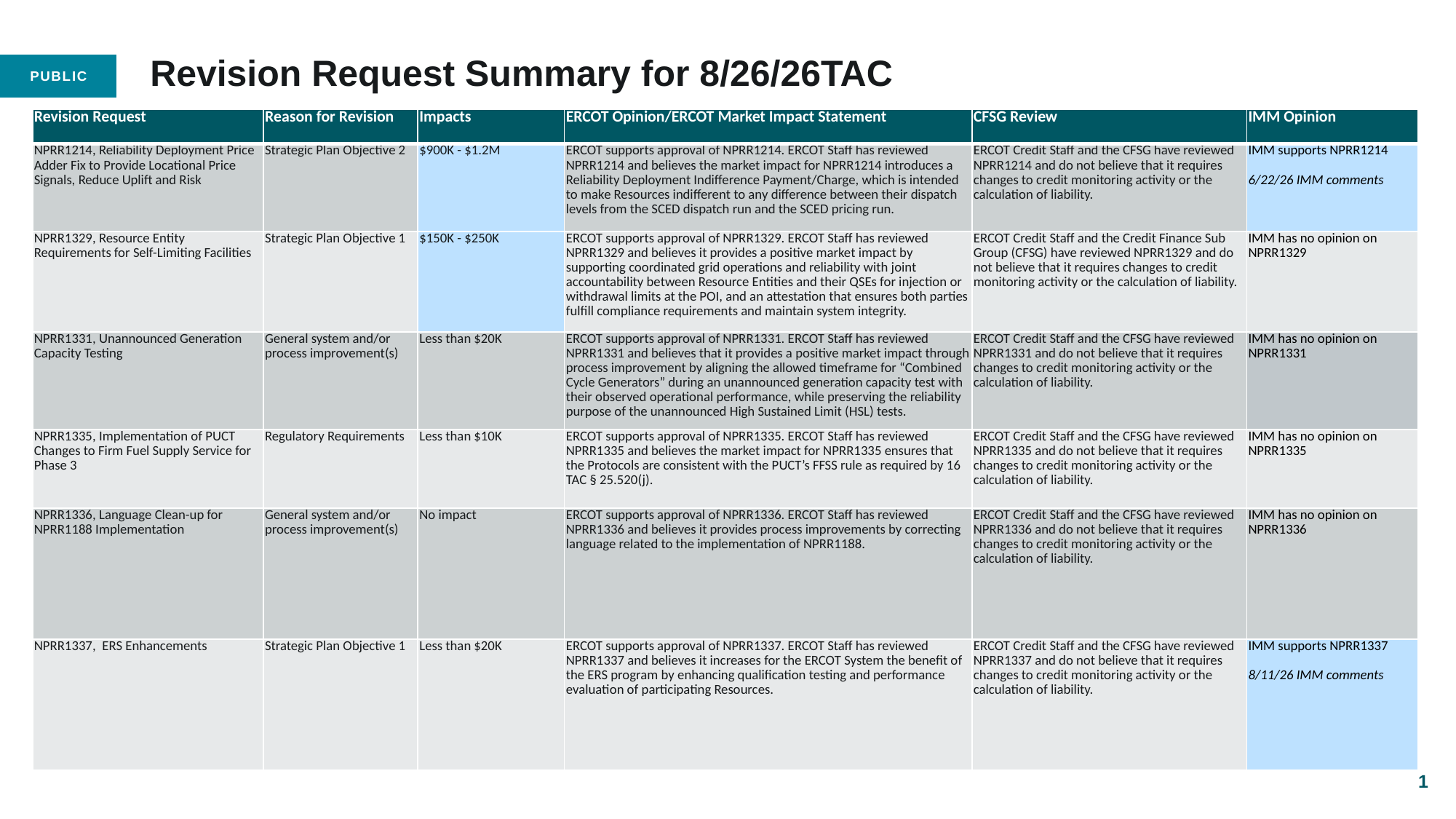

# Revision Request Summary for 8/26/26TAC
| Revision Request | Reason for Revision | Impacts | ERCOT Opinion/ERCOT Market Impact Statement | CFSG Review | IMM Opinion |
| --- | --- | --- | --- | --- | --- |
| NPRR1214, Reliability Deployment Price Adder Fix to Provide Locational Price Signals, Reduce Uplift and Risk | Strategic Plan Objective 2 | $900K - $1.2M | ERCOT supports approval of NPRR1214. ERCOT Staff has reviewed NPRR1214 and believes the market impact for NPRR1214 introduces a Reliability Deployment Indifference Payment/Charge, which is intended to make Resources indifferent to any difference between their dispatch levels from the SCED dispatch run and the SCED pricing run. | ERCOT Credit Staff and the CFSG have reviewed NPRR1214 and do not believe that it requires changes to credit monitoring activity or the calculation of liability. | IMM supports NPRR1214 6/22/26 IMM comments |
| NPRR1329, Resource Entity Requirements for Self-Limiting Facilities | Strategic Plan Objective 1 | $150K - $250K | ERCOT supports approval of NPRR1329. ERCOT Staff has reviewed NPRR1329 and believes it provides a positive market impact by supporting coordinated grid operations and reliability with joint accountability between Resource Entities and their QSEs for injection or withdrawal limits at the POI, and an attestation that ensures both parties fulfill compliance requirements and maintain system integrity. | ERCOT Credit Staff and the Credit Finance Sub Group (CFSG) have reviewed NPRR1329 and do not believe that it requires changes to credit monitoring activity or the calculation of liability. | IMM has no opinion on NPRR1329 |
| NPRR1331, Unannounced Generation Capacity Testing | General system and/or process improvement(s) | Less than $20K | ERCOT supports approval of NPRR1331. ERCOT Staff has reviewed NPRR1331 and believes that it provides a positive market impact through process improvement by aligning the allowed timeframe for “Combined Cycle Generators” during an unannounced generation capacity test with their observed operational performance, while preserving the reliability purpose of the unannounced High Sustained Limit (HSL) tests. | ERCOT Credit Staff and the CFSG have reviewed NPRR1331 and do not believe that it requires changes to credit monitoring activity or the calculation of liability. | IMM has no opinion on NPRR1331 |
| NPRR1335, Implementation of PUCT Changes to Firm Fuel Supply Service for Phase 3 | Regulatory Requirements | Less than $10K | ERCOT supports approval of NPRR1335. ERCOT Staff has reviewed NPRR1335 and believes the market impact for NPRR1335 ensures that the Protocols are consistent with the PUCT’s FFSS rule as required by 16 TAC § 25.520(j). | ERCOT Credit Staff and the CFSG have reviewed NPRR1335 and do not believe that it requires changes to credit monitoring activity or the calculation of liability. | IMM has no opinion on NPRR1335 |
| NPRR1336, Language Clean-up for NPRR1188 Implementation | General system and/or process improvement(s) | No impact | ERCOT supports approval of NPRR1336. ERCOT Staff has reviewed NPRR1336 and believes it provides process improvements by correcting language related to the implementation of NPRR1188. | ERCOT Credit Staff and the CFSG have reviewed NPRR1336 and do not believe that it requires changes to credit monitoring activity or the calculation of liability. | IMM has no opinion on NPRR1336 |
| NPRR1337, ERS Enhancements | Strategic Plan Objective 1 | Less than $20K | ERCOT supports approval of NPRR1337. ERCOT Staff has reviewed NPRR1337 and believes it increases for the ERCOT System the benefit of the ERS program by enhancing qualification testing and performance evaluation of participating Resources. | ERCOT Credit Staff and the CFSG have reviewed NPRR1337 and do not believe that it requires changes to credit monitoring activity or the calculation of liability. | IMM supports NPRR1337 8/11/26 IMM comments |

1